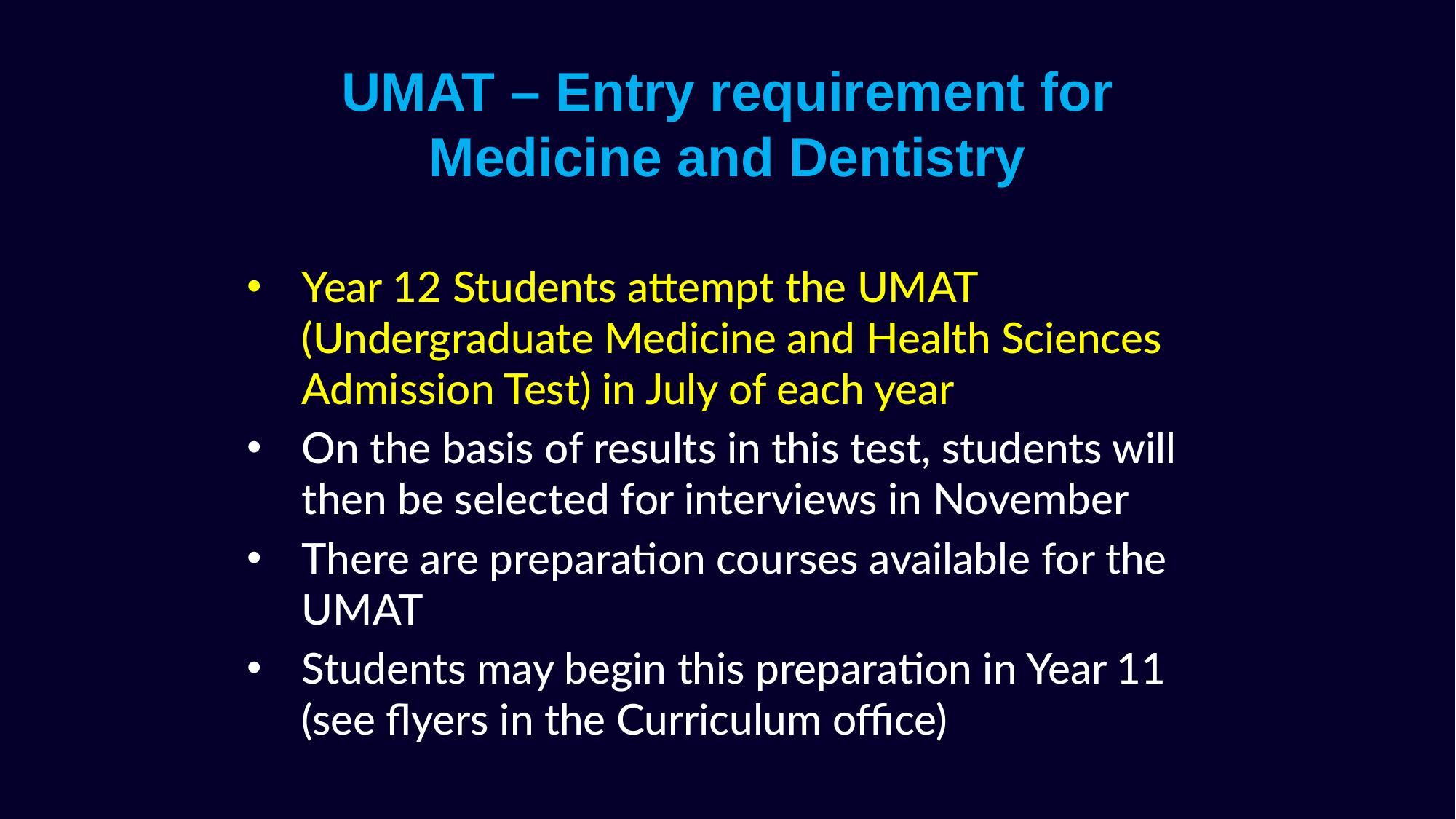

# UMAT – Entry requirement for Medicine and Dentistry
Year 12 Students attempt the UMAT (Undergraduate Medicine and Health Sciences Admission Test) in July of each year
On the basis of results in this test, students will then be selected for interviews in November
There are preparation courses available for the UMAT
Students may begin this preparation in Year 11 (see flyers in the Curriculum office)